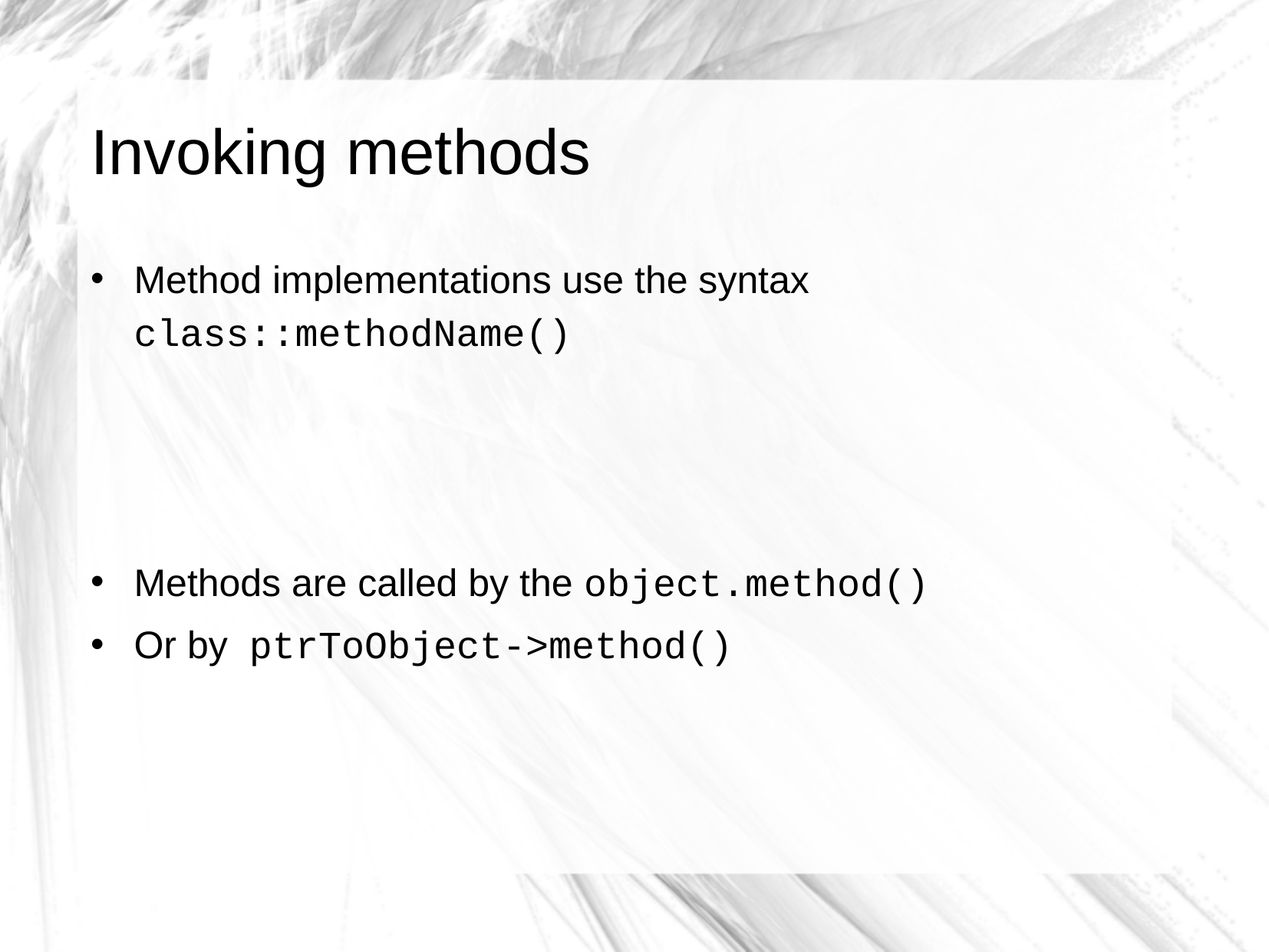

# Invoking methods
Method implementations use the syntax class::methodName()

Methods are called by the object.method()
Or by  ptrToObject->method()